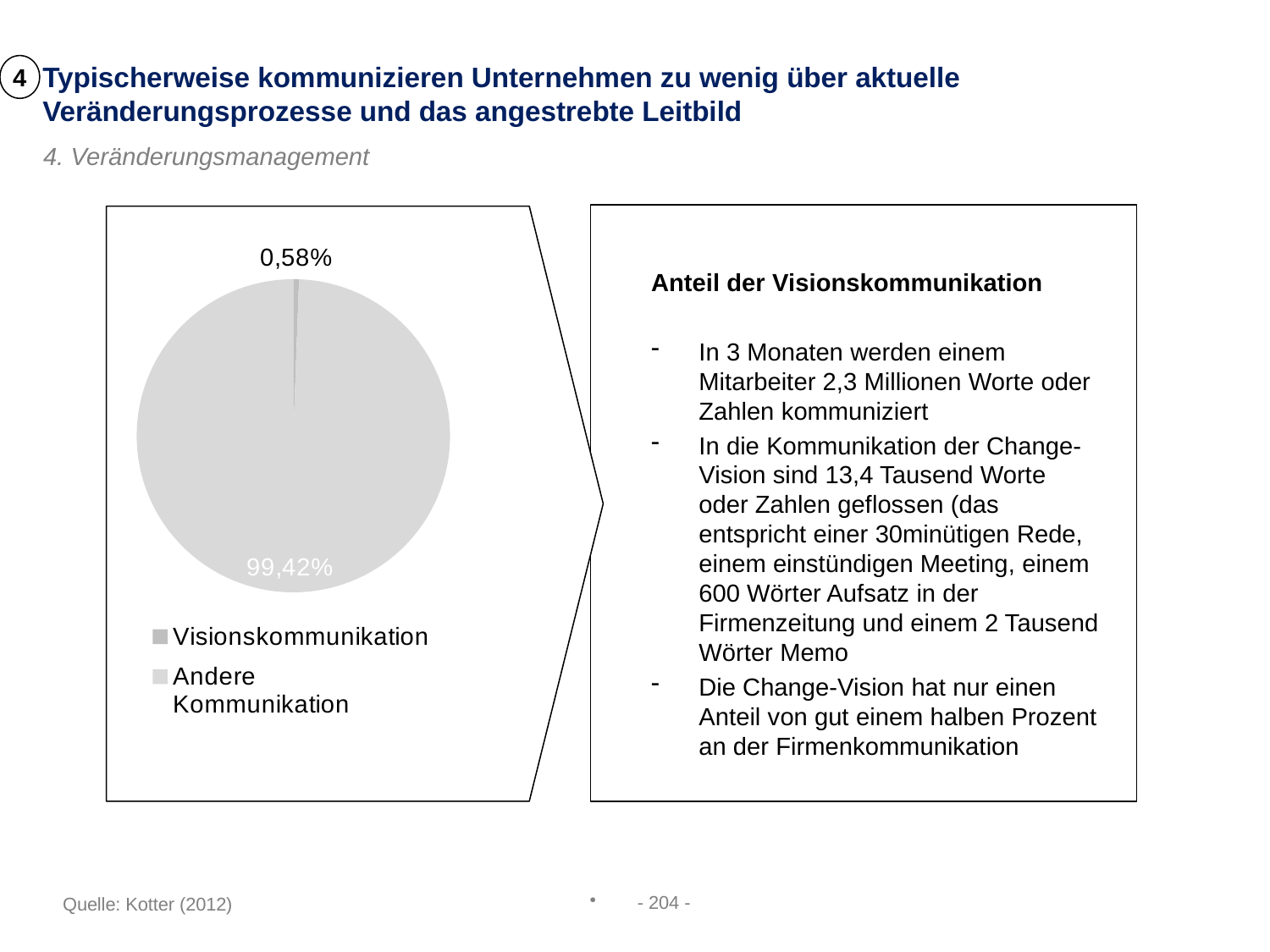

Typischerweise kommunizieren Unternehmen zu wenig über aktuelle Veränderungsprozesse und das angestrebte Leitbild

4
4. Veränderungsmanagement

### Chart

| Category | Column1 |
|---|---|
| Visionskommunikation | 0.5800000000000001 |
| Andere Kommunikation | 99.42 |

Anteil der Visionskommunikation

In 3 Monaten werden einem Mitarbeiter 2,3 Millionen Worte oder Zahlen kommuniziert
In die Kommunikation der Change-Vision sind 13,4 Tausend Worte oder Zahlen geflossen (das entspricht einer 30minütigen Rede, einem einstündigen Meeting, einem 600 Wörter Aufsatz in der Firmenzeitung und einem 2 Tausend Wörter Memo
Die Change-Vision hat nur einen Anteil von gut einem halben Prozent an der Firmenkommunikation
- 204 -
Quelle: Kotter (2012)